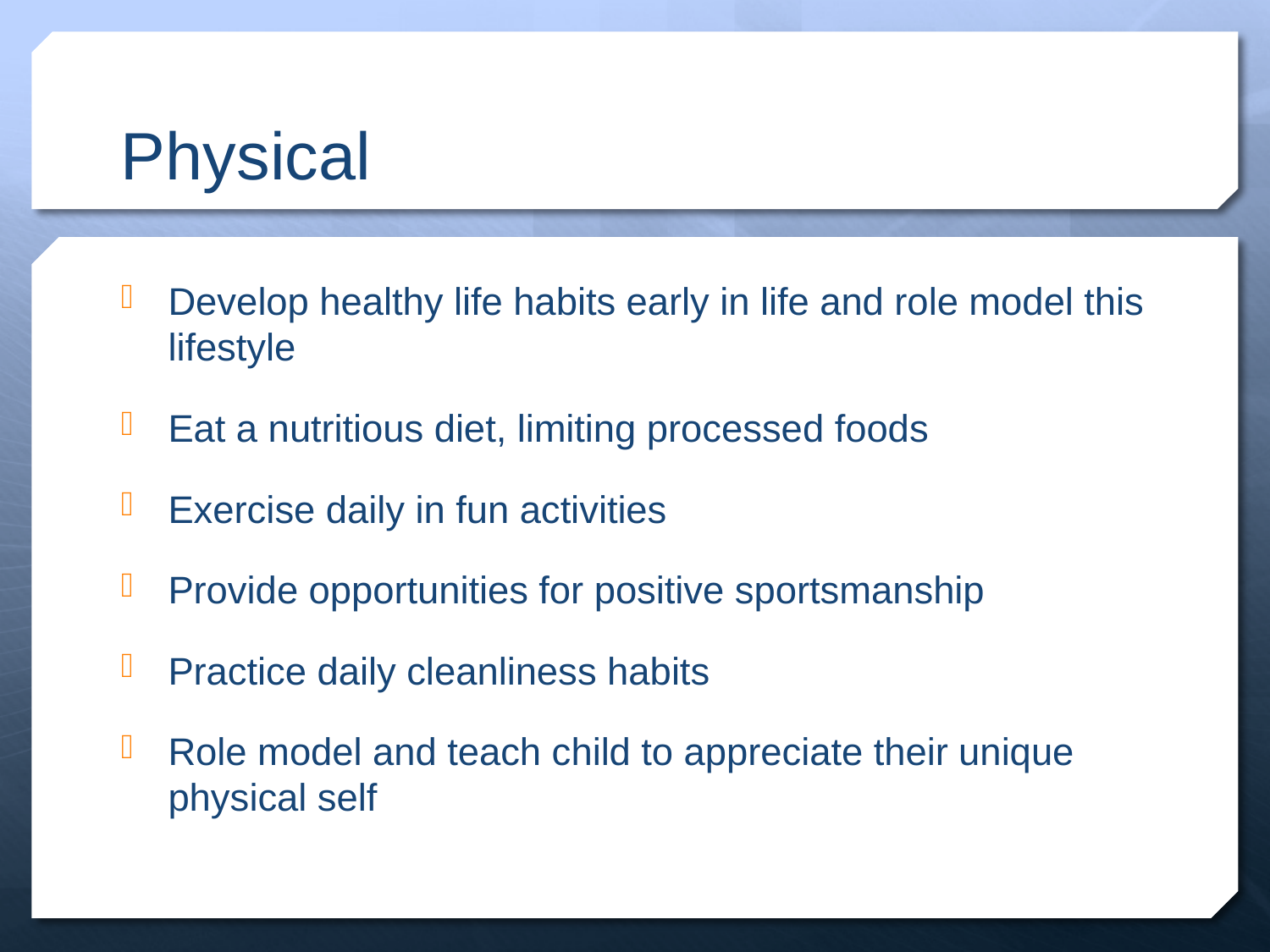

# Physical
Develop healthy life habits early in life and role model this lifestyle
Eat a nutritious diet, limiting processed foods
Exercise daily in fun activities
Provide opportunities for positive sportsmanship
Practice daily cleanliness habits
Role model and teach child to appreciate their unique physical self